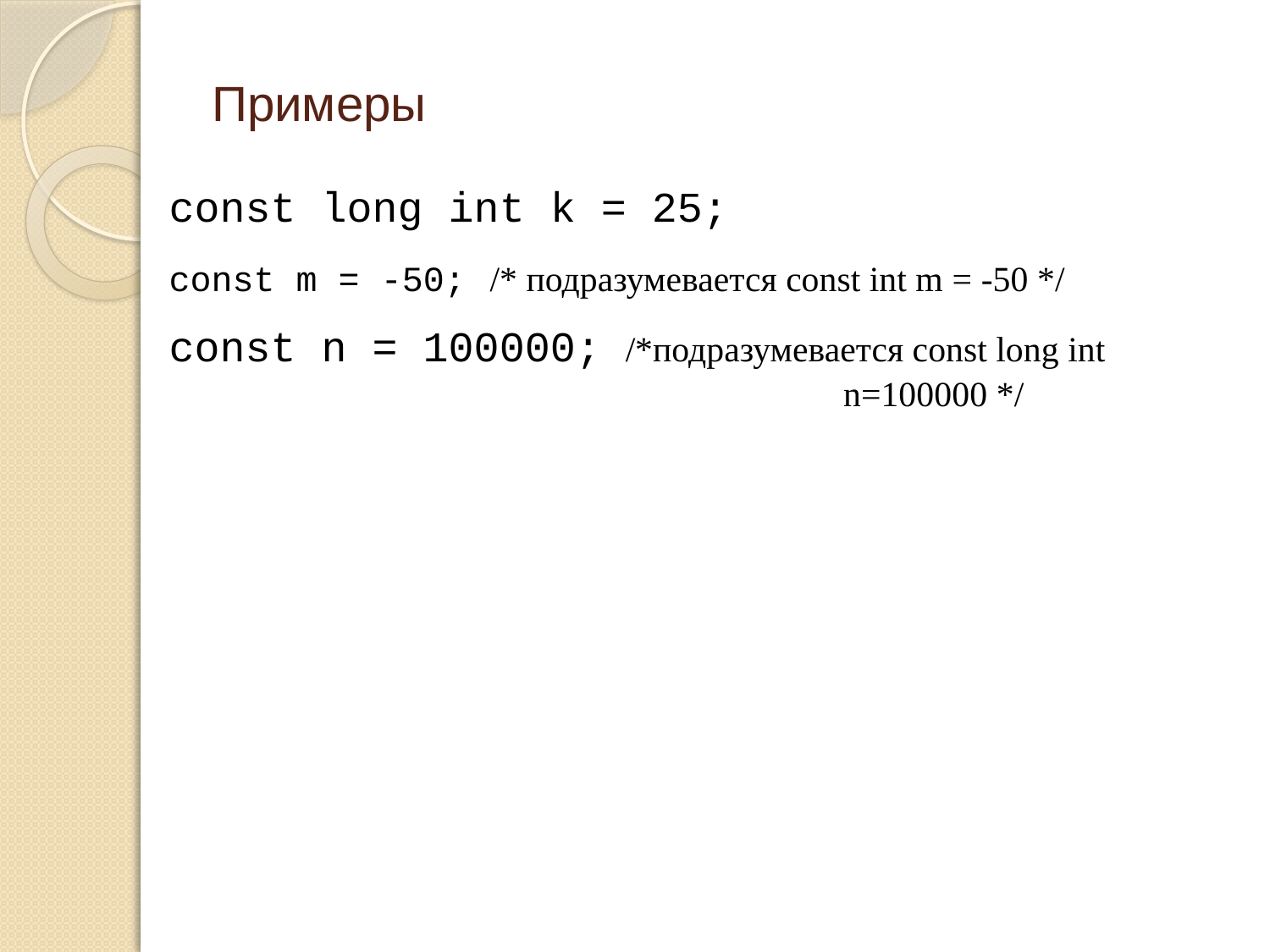

# Примеры
const long int k = 25;
const m = -50;  /* подразумевается const int m = -50 */
const n = 100000;  /*подразумевается const long int 					n=100000 */